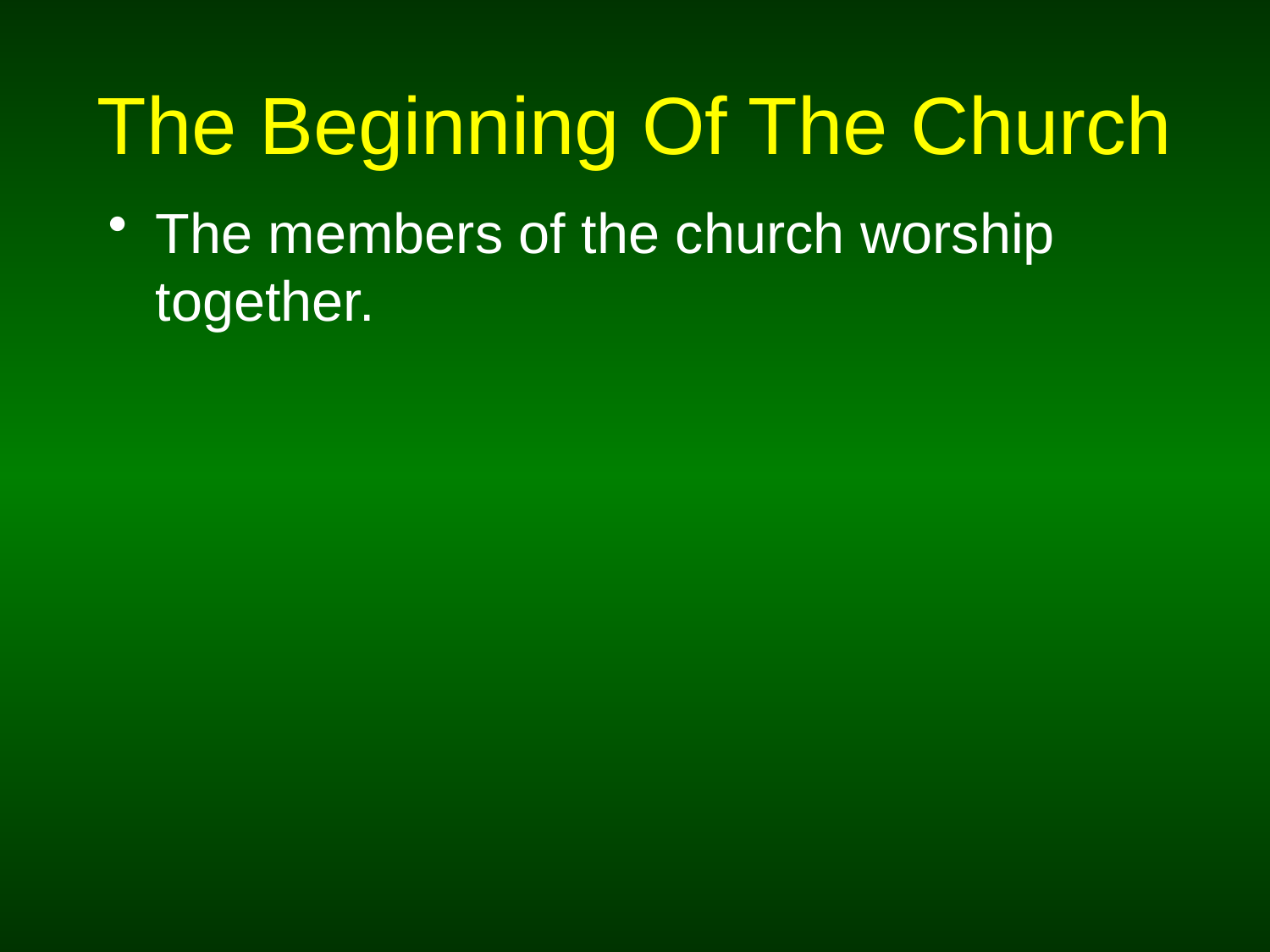

# The Beginning Of The Church
The members of the church worship together.